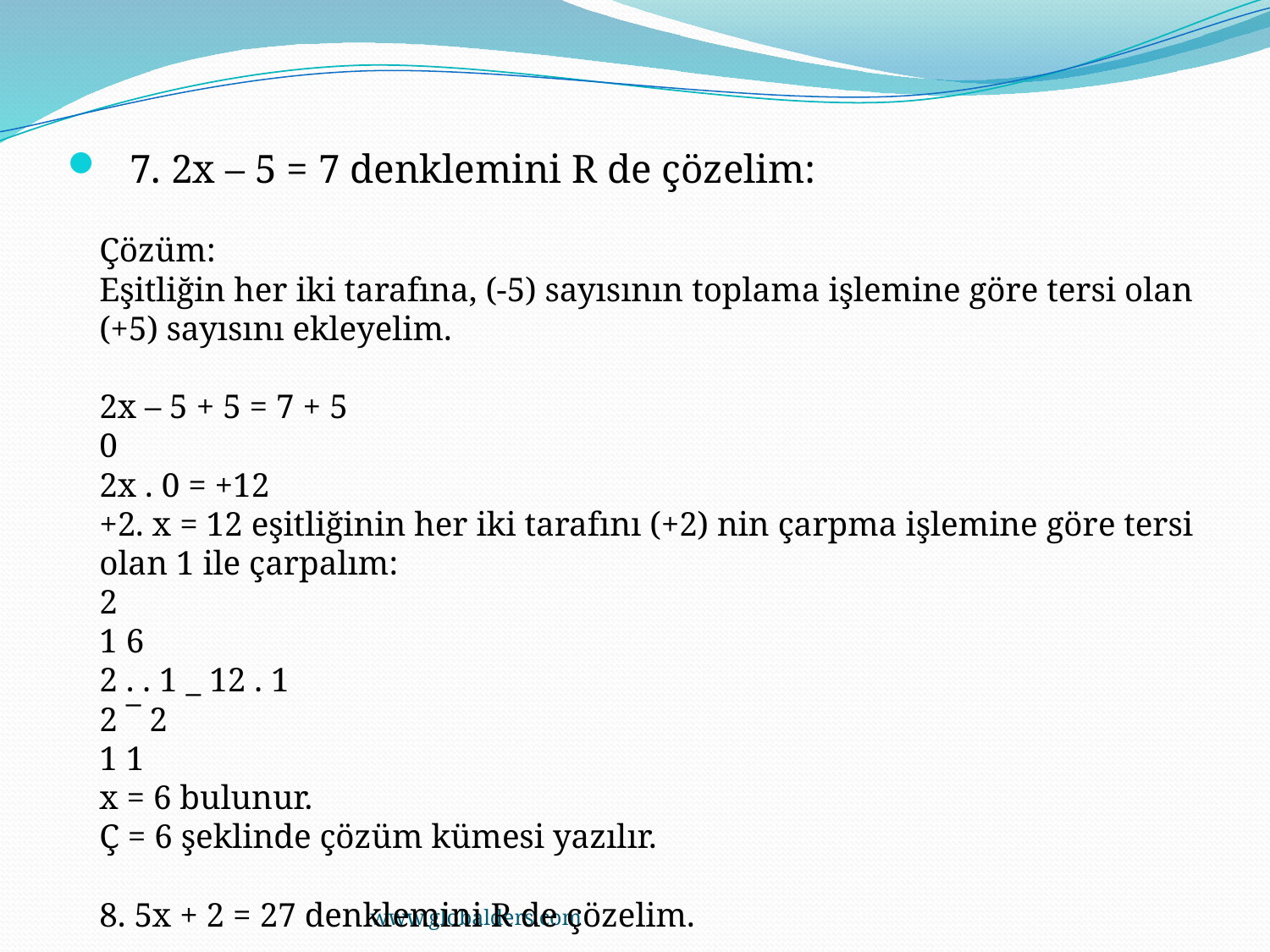

7. 2x – 5 = 7 denklemini R de çözelim:
Çözüm:
Eşitliğin her iki tarafına, (-5) sayısının toplama işlemine göre tersi olan (+5) sayısını ekleyelim.
2x – 5 + 5 = 7 + 5 
0
2x . 0 = +12
+2. x = 12 eşitliğinin her iki tarafını (+2) nin çarpma işlemine göre tersi olan 1 ile çarpalım:
2
1 6
2 . . 1 _ 12 . 1 
2 ¯ 2
1 1
x = 6 bulunur.
Ç = 6 şeklinde çözüm kümesi yazılır.
8. 5x + 2 = 27 denklemini R de çözelim.
www.globalders.com